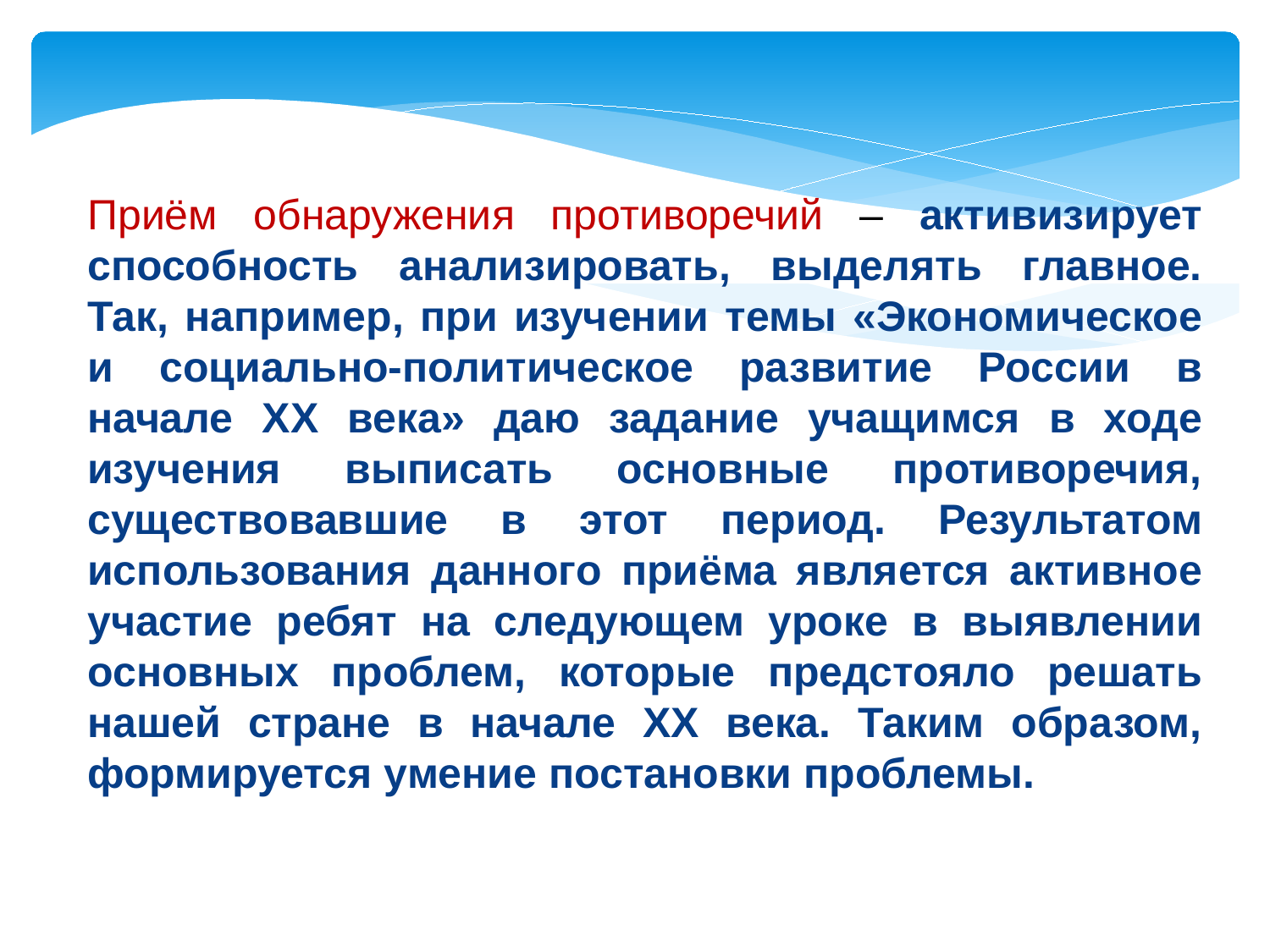

Приём обнаружения противоречий – активизирует способность анализировать, выделять главное. Так, например, при изучении темы «Экономическое и социально-политическое развитие России в начале XX века» даю задание учащимся в ходе изучения выписать основные противоречия, существовавшие в этот период. Результатом использования данного приёма является активное участие ребят на следующем уроке в выявлении основных проблем, которые предстояло решать нашей стране в начале XX века. Таким образом, формируется умение постановки проблемы.